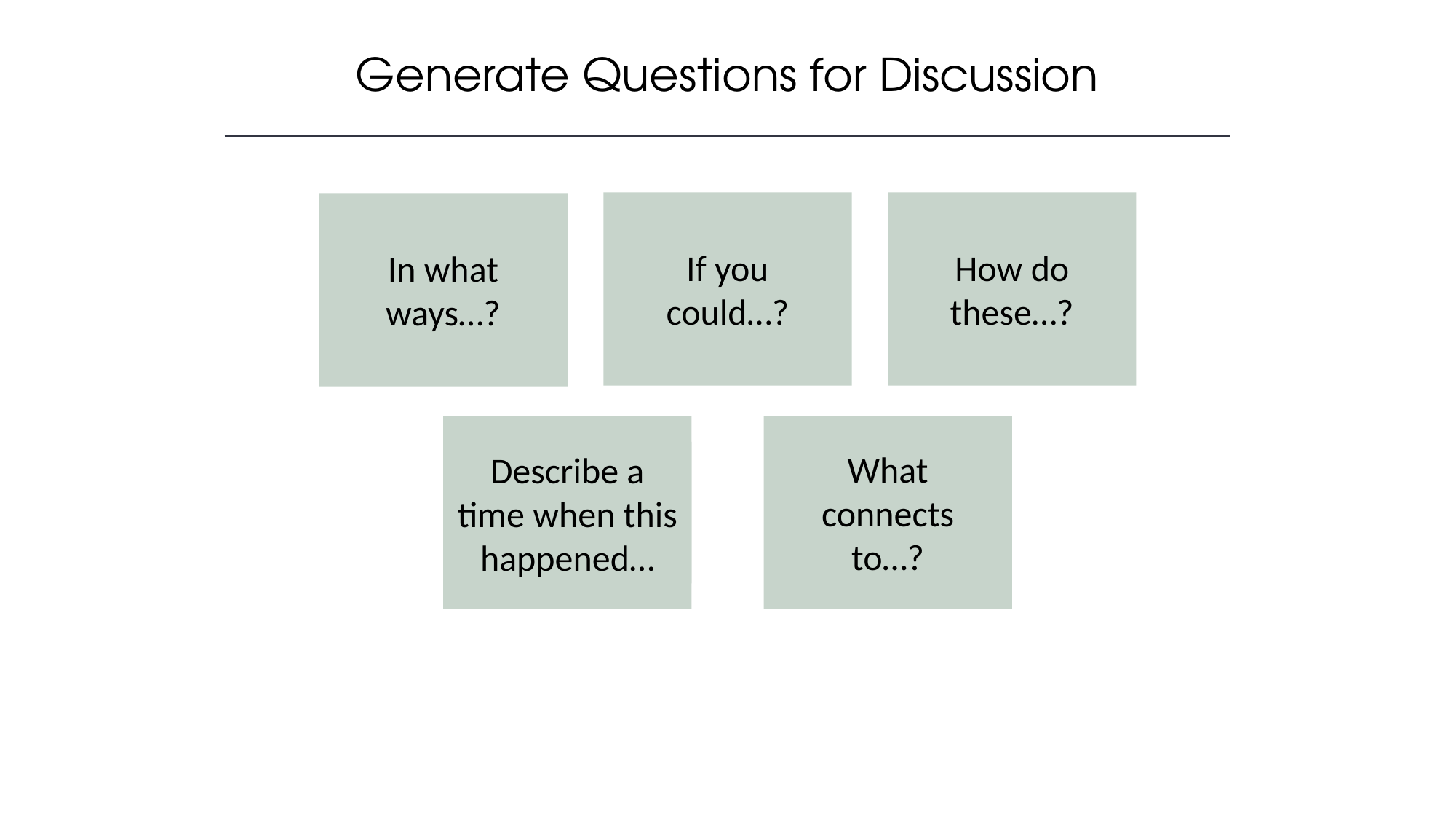

Generate Questions for Discussion
HAWKES LEARNING

If you could…?

How do these…?

In what ways…?

Describe a time when this happened…

What connects to…?